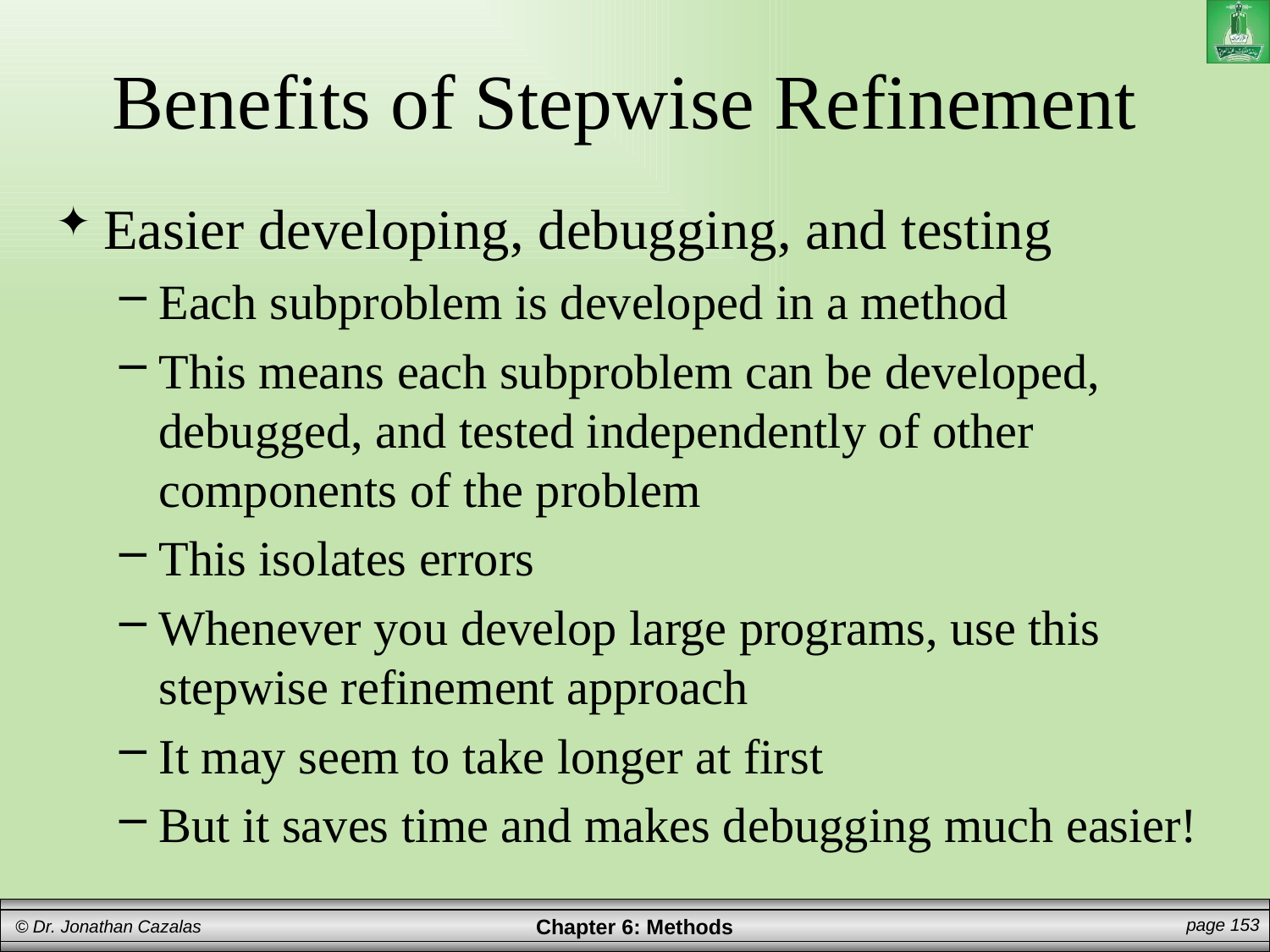

# Benefits of Stepwise Refinement
Easier developing, debugging, and testing
Each subproblem is developed in a method
This means each subproblem can be developed, debugged, and tested independently of other components of the problem
This isolates errors
Whenever you develop large programs, use this stepwise refinement approach
It may seem to take longer at first
But it saves time and makes debugging much easier!